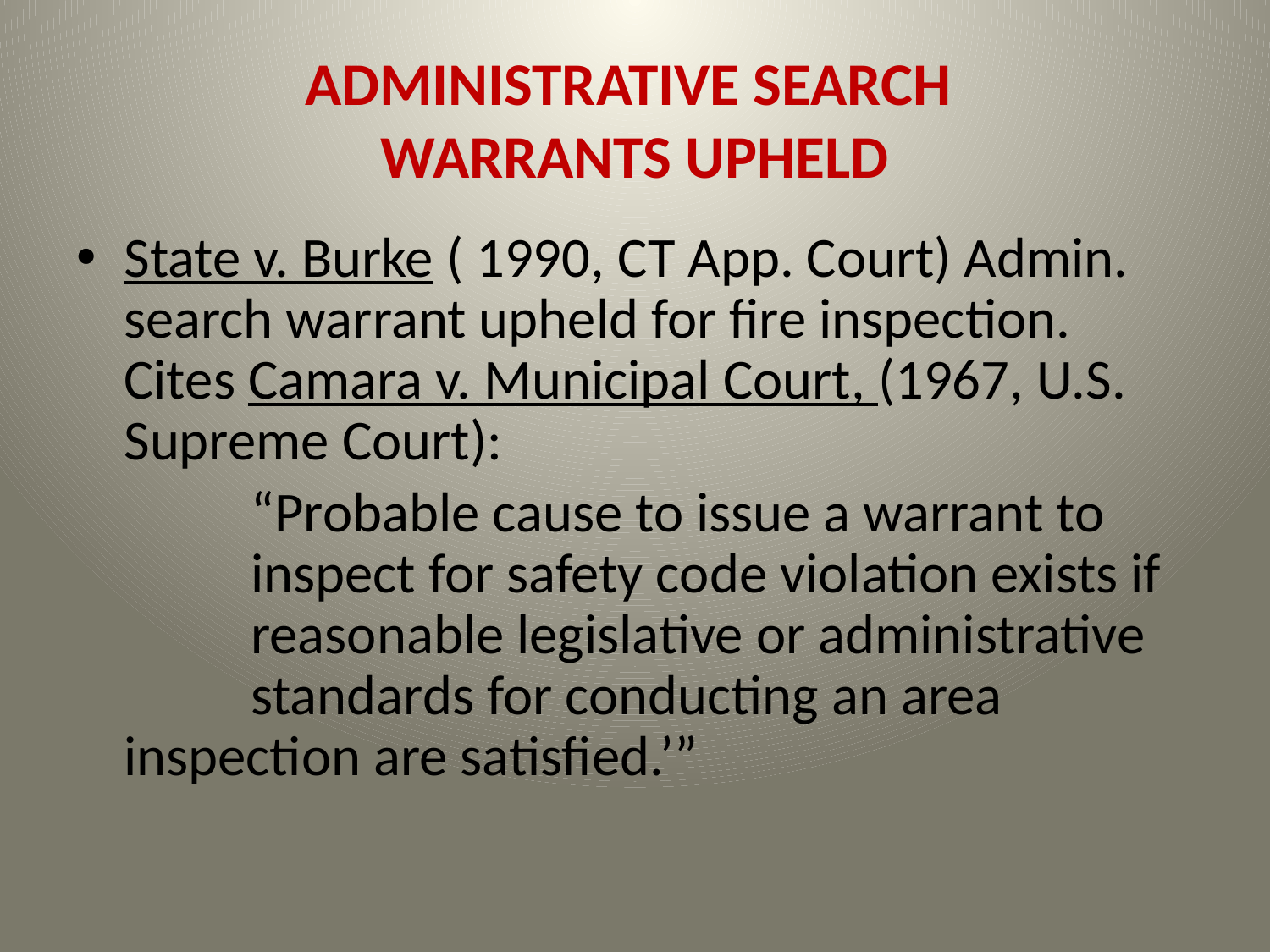

# ADMINISTRATIVE SEARCH WARRANTS UPHELD
State v. Burke ( 1990, CT App. Court) Admin. search warrant upheld for fire inspection. Cites Camara v. Municipal Court, (1967, U.S. Supreme Court):
       	“Probable cause to issue a warrant to        	inspect for safety code violation exists if 	reasonable legislative or administrative 	standards for conducting an area 	inspection are satisfied.’”